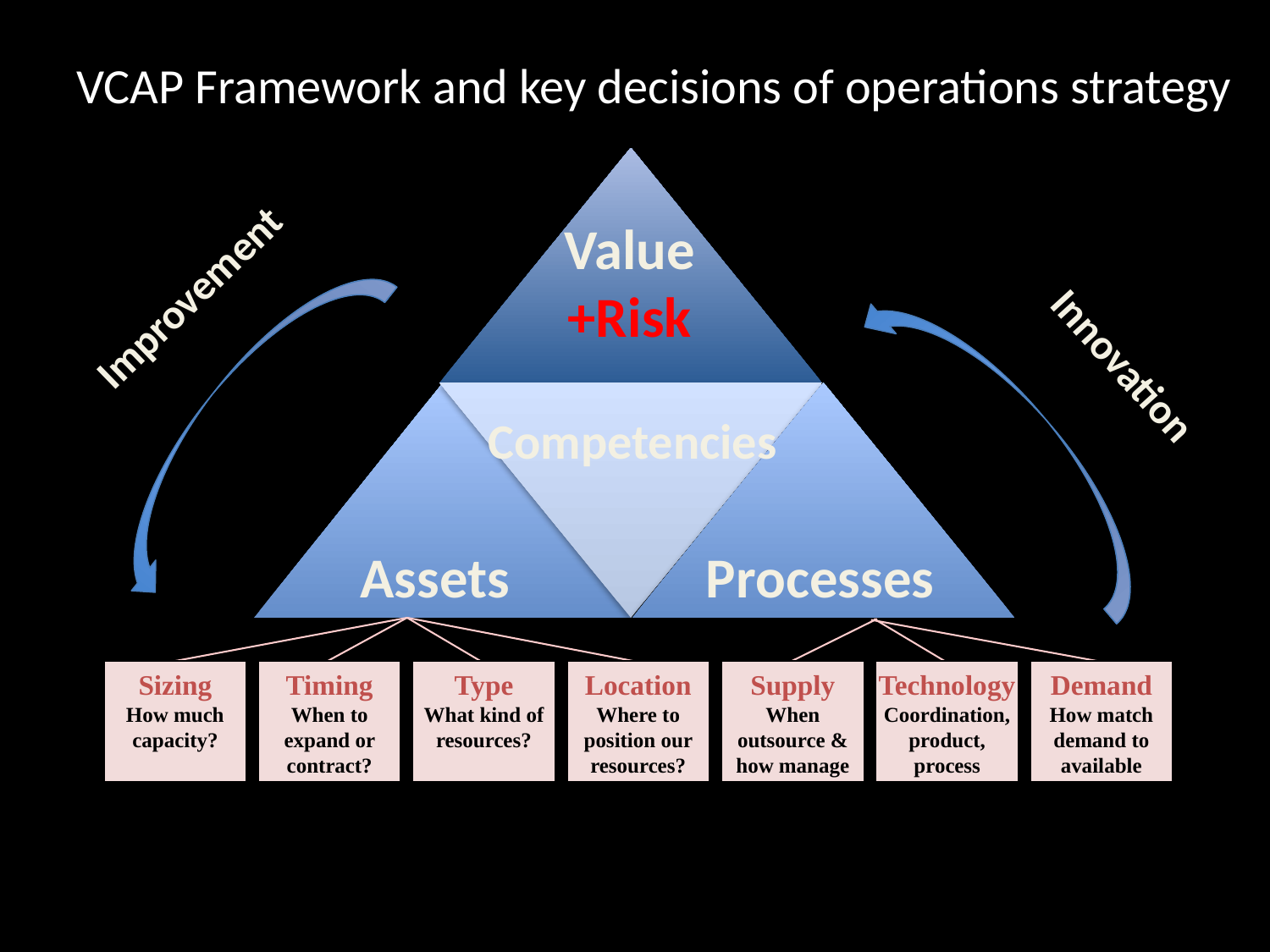

# VCAP Framework and key decisions of operations strategy

Value
+Risk

Improvement
Innovation
Competencies
Assets
Processes
Sizing
How much capacity?
Timing
When to expand or contract?
Type
What kind of resources?
Location
Where to position our resources?
Supply
When outsource & how manage suppliers?
Technology
Coordination, product, process transportation
Demand
How match demand to available supply